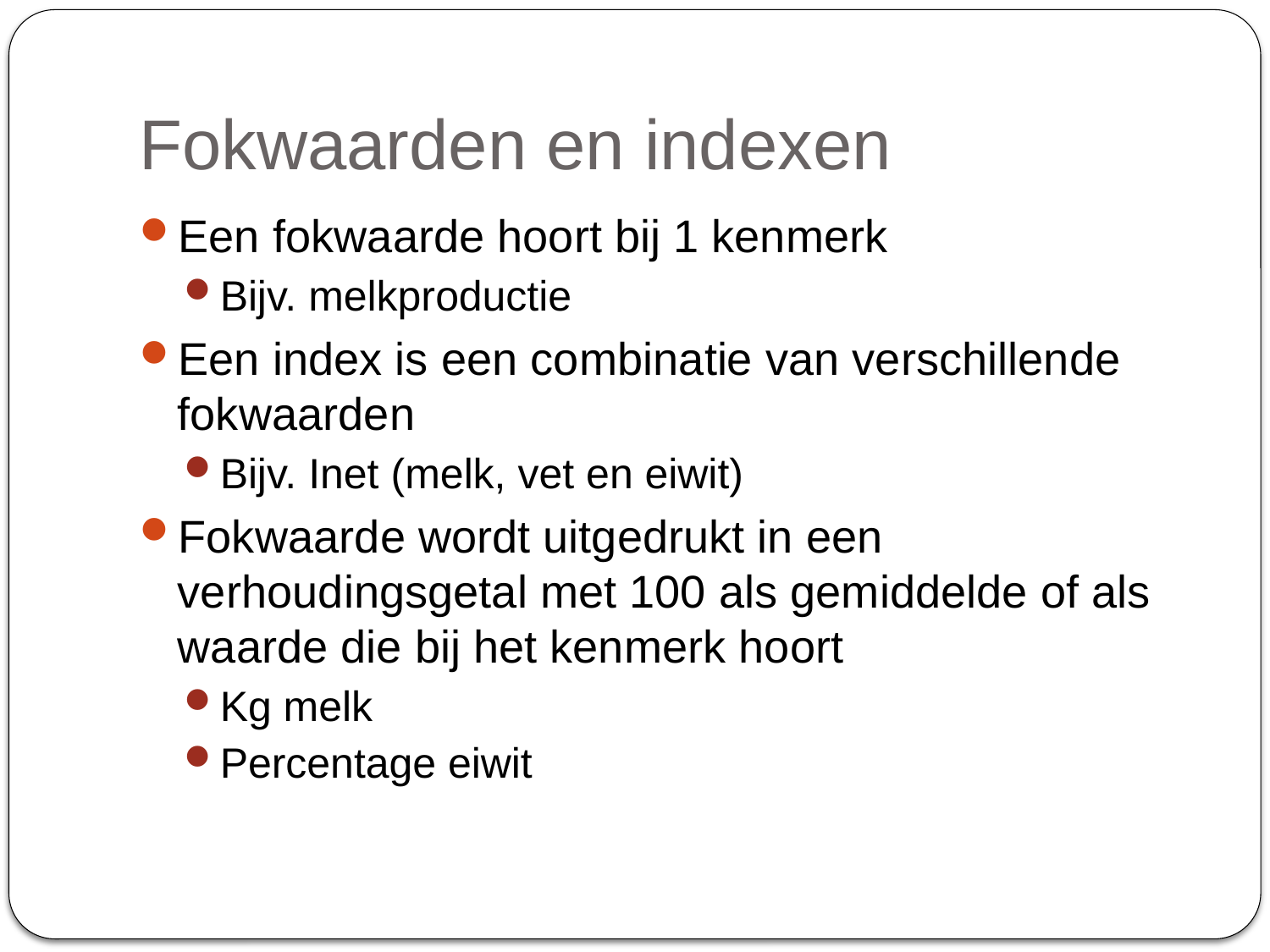

# Fokwaarden en indexen
Een fokwaarde hoort bij 1 kenmerk
Bijv. melkproductie
Een index is een combinatie van verschillende fokwaarden
Bijv. Inet (melk, vet en eiwit)
Fokwaarde wordt uitgedrukt in een verhoudingsgetal met 100 als gemiddelde of als waarde die bij het kenmerk hoort
Kg melk
Percentage eiwit